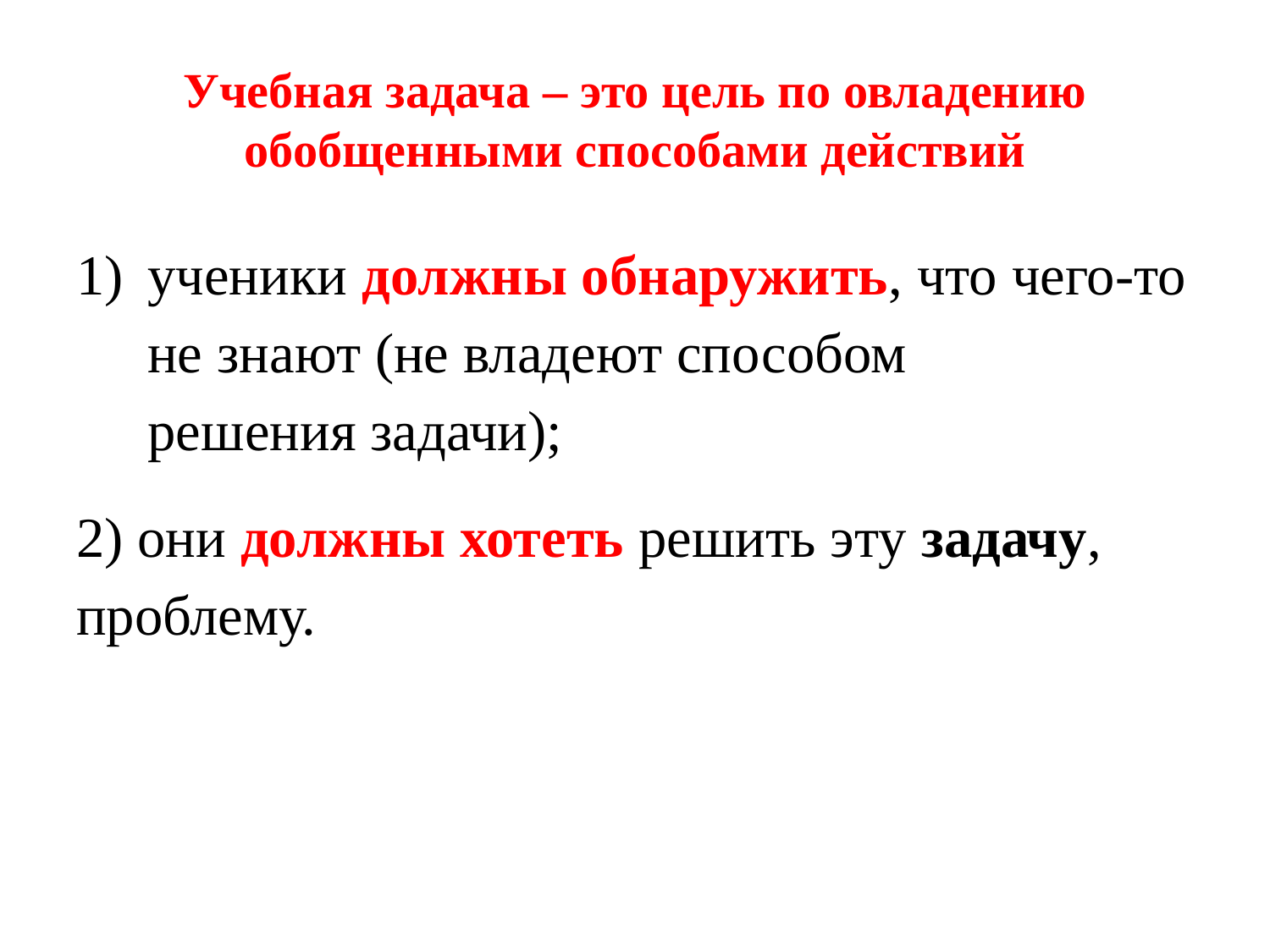

# Учебная задача – это цель по овладению обобщенными способами действий
ученики должны обнаружить, что чего-то не знают (не владеют способом решения задачи);
2) они должны хотеть решить эту задачу, проблему.